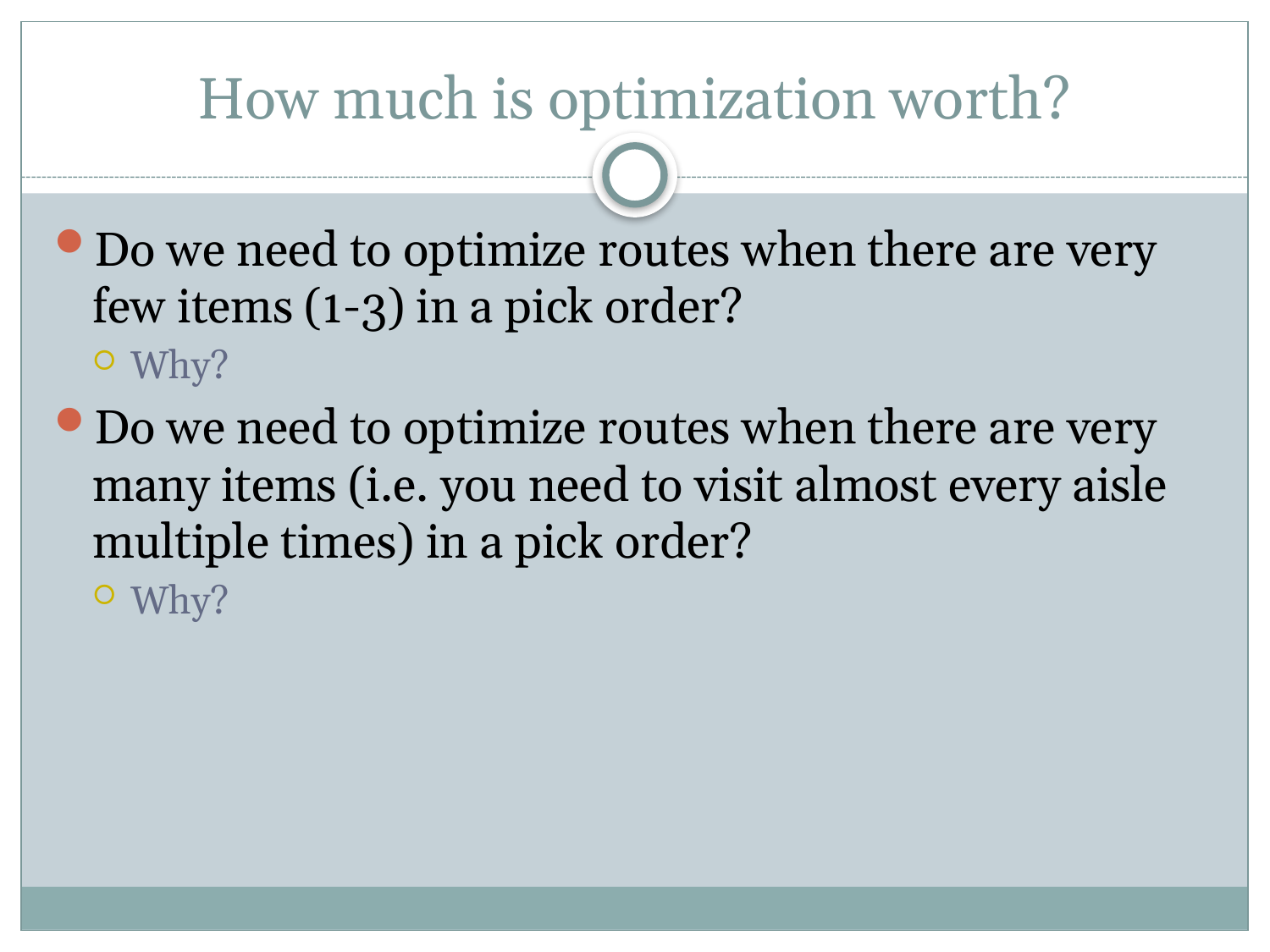

# How much is optimization worth?
Do we need to optimize routes when there are very few items (1-3) in a pick order?
Why?
Do we need to optimize routes when there are very many items (i.e. you need to visit almost every aisle multiple times) in a pick order?
Why?